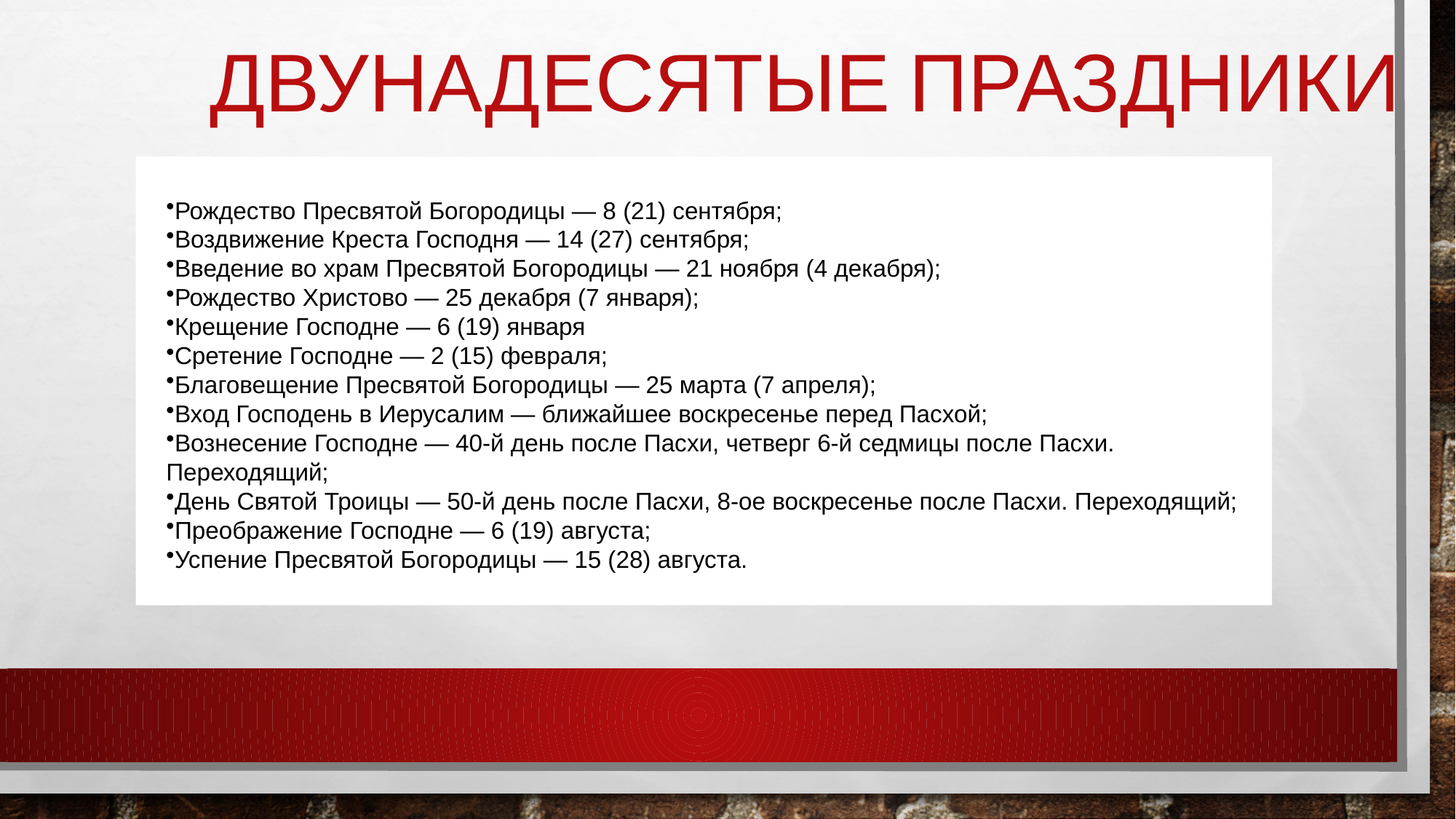

# двунадесятые праздники

Рождество Пресвятой Богородицы — 8 (21) сентября;
Воздвижение Креста Господня — 14 (27) сентября;
Введение во храм Пресвятой Богородицы — 21 ноября (4 декабря);
Рождество Христово — 25 декабря (7 января);
Крещение Господне — 6 (19) января
Сретение Господне — 2 (15) февраля;
Благовещение Пресвятой Богородицы — 25 марта (7 апреля);
Вход Господень в Иерусалим — ближайшее воскресенье перед Пасхой;
Вознесение Господне — 40-й день после Пасхи, четверг 6-й седмицы после Пасхи. Переходящий;
День Святой Троицы — 50-й день после Пасхи, 8-ое воскресенье после Пасхи. Переходящий;
Преображение Господне — 6 (19) августа;
Успение Пресвятой Богородицы — 15 (28) августа.